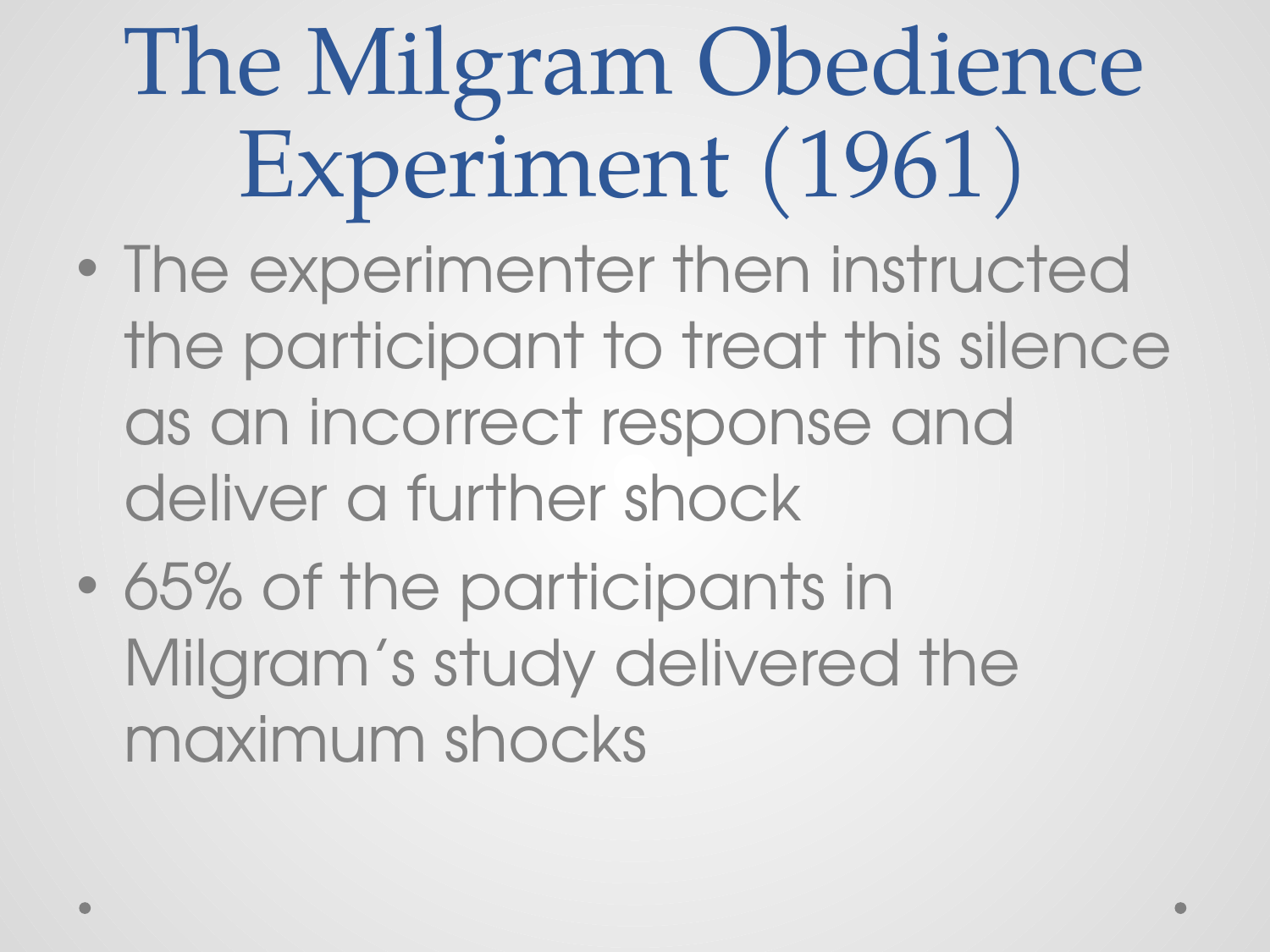

# The Milgram Obedience Experiment (1961)
The experimenter then instructed the participant to treat this silence as an incorrect response and deliver a further shock
65% of the participants in Milgram’s study delivered the maximum shocks